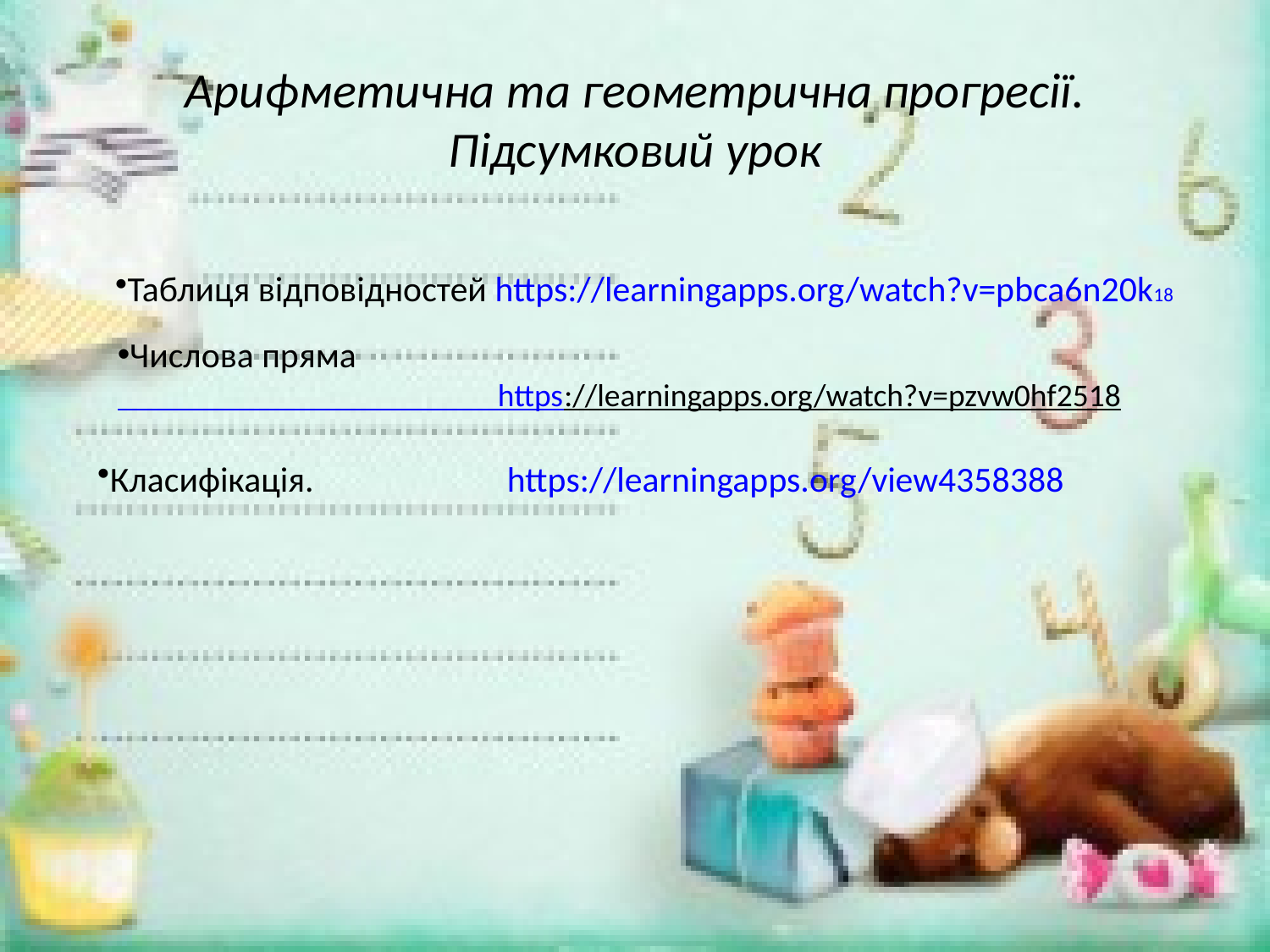

# Арифметична та геометрична прогресії. Підсумковий урок
Таблиця відповідностей https://learningapps.org/watch?v=pbca6n20k18
Числова пряма
                                                     https://learningapps.org/watch?v=pzvw0hf2518
Класифікація.                        https://learningapps.org/view4358388